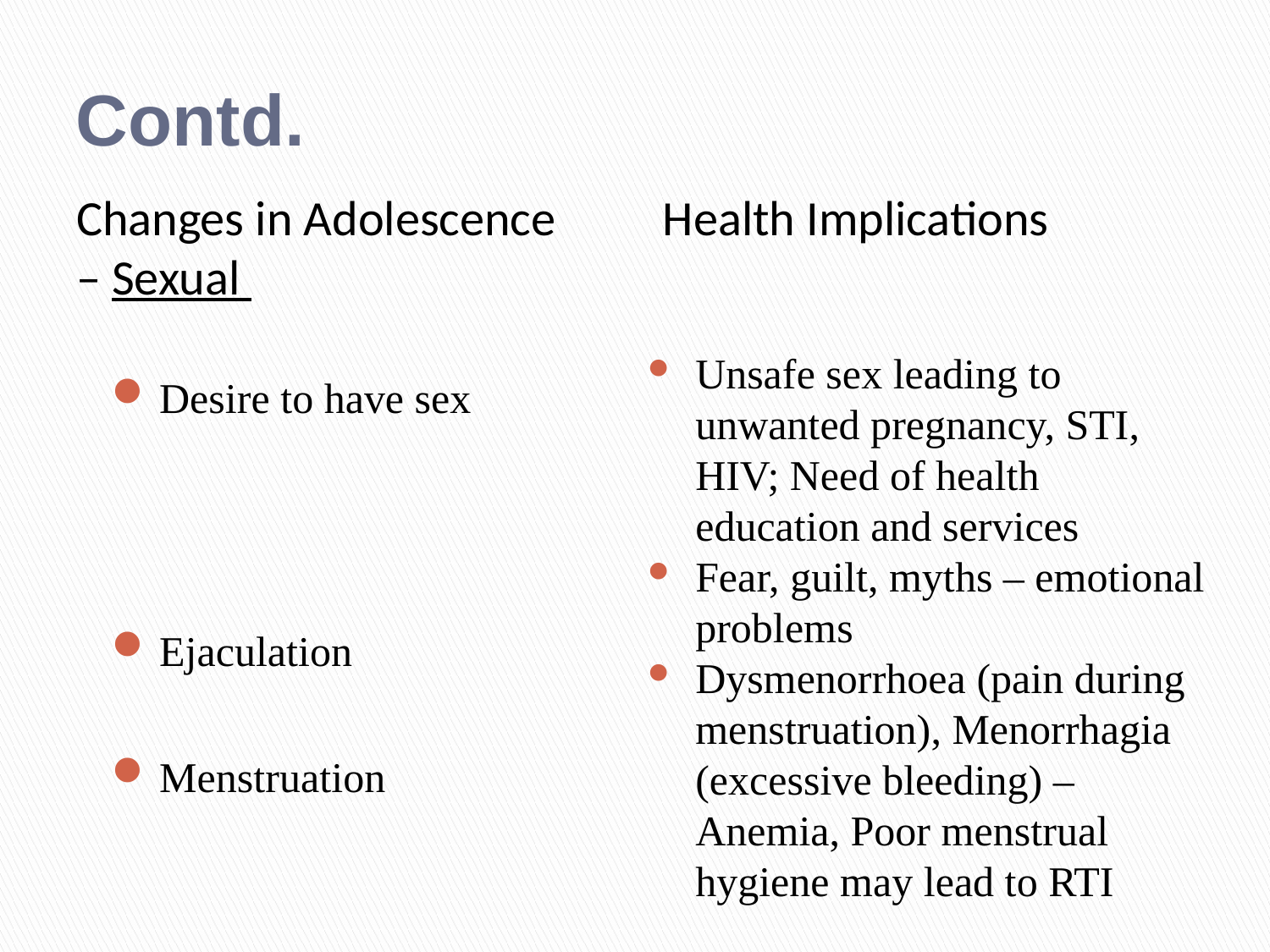

# Contd.
Changes in Adolescence – Sexual

Desire to have sex

Ejaculation

Menstruation
Health Implications

Unsafe sex leading to unwanted pregnancy, STI, HIV; Need of health education and services
Fear, guilt, myths – emotional problems
Dysmenorrhoea (pain during menstruation), Menorrhagia (excessive bleeding) – Anemia, Poor menstrual hygiene may lead to RTI